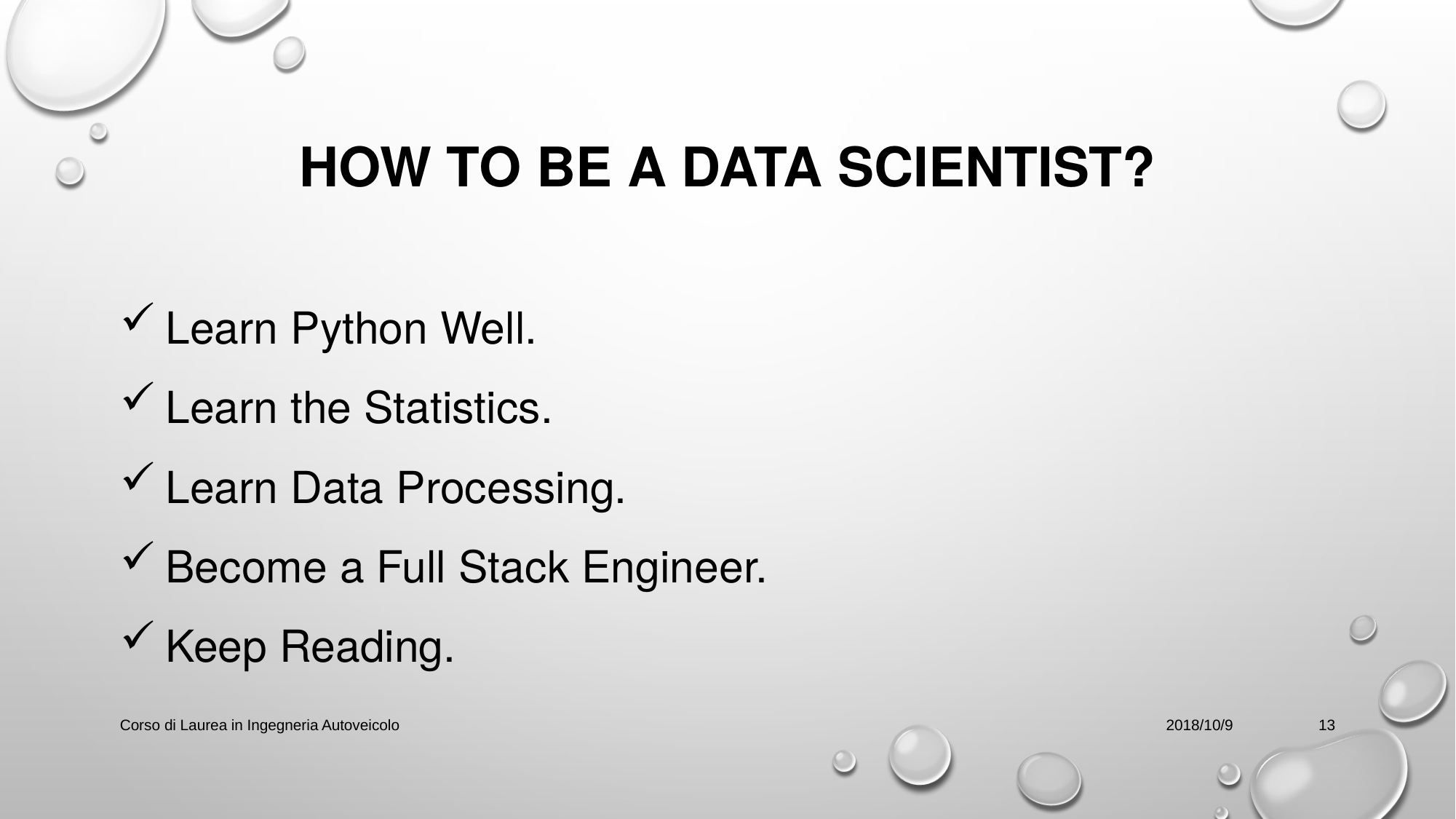

# How to be a Data Scientist?
 Learn Python Well.
 Learn the Statistics.
 Learn Data Processing.
 Become a Full Stack Engineer.
 Keep Reading.

Corso di Laurea in Ingegneria Autoveicolo
2018/10/9
13